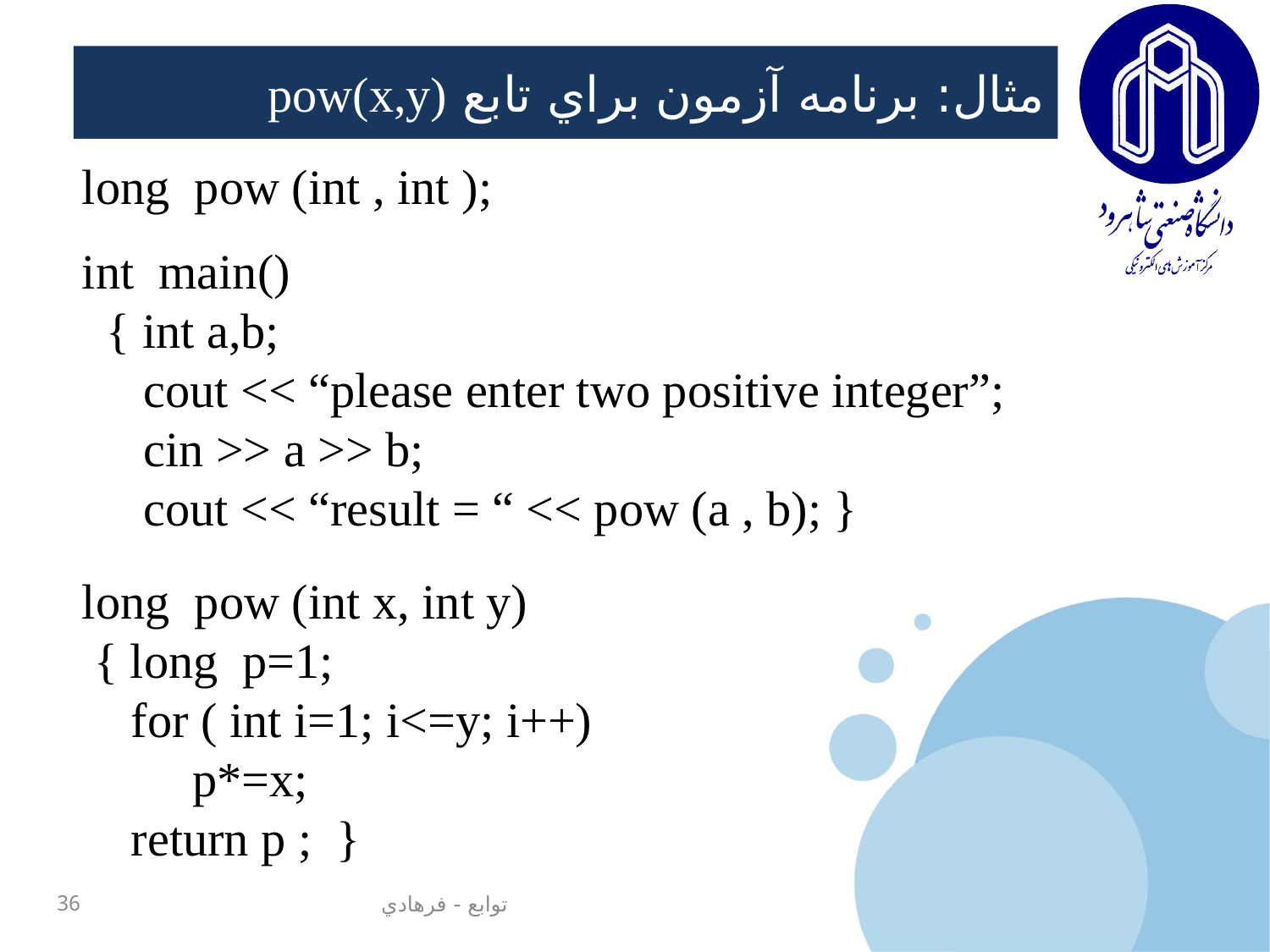

# مثال: برنامه آزمون براي تابع pow(x,y)
long  pow (int , int );

int  main()
  { int a,b;
     cout << “please enter two positive integer”;
     cin >> a >> b;
     cout << “result = “ << pow (a , b); }

long  pow (int x, int y)
 { long  p=1;
    for ( int i=1; i<=y; i++)
         p*=x;
    return p ;  }
36
توابع - فرهادي